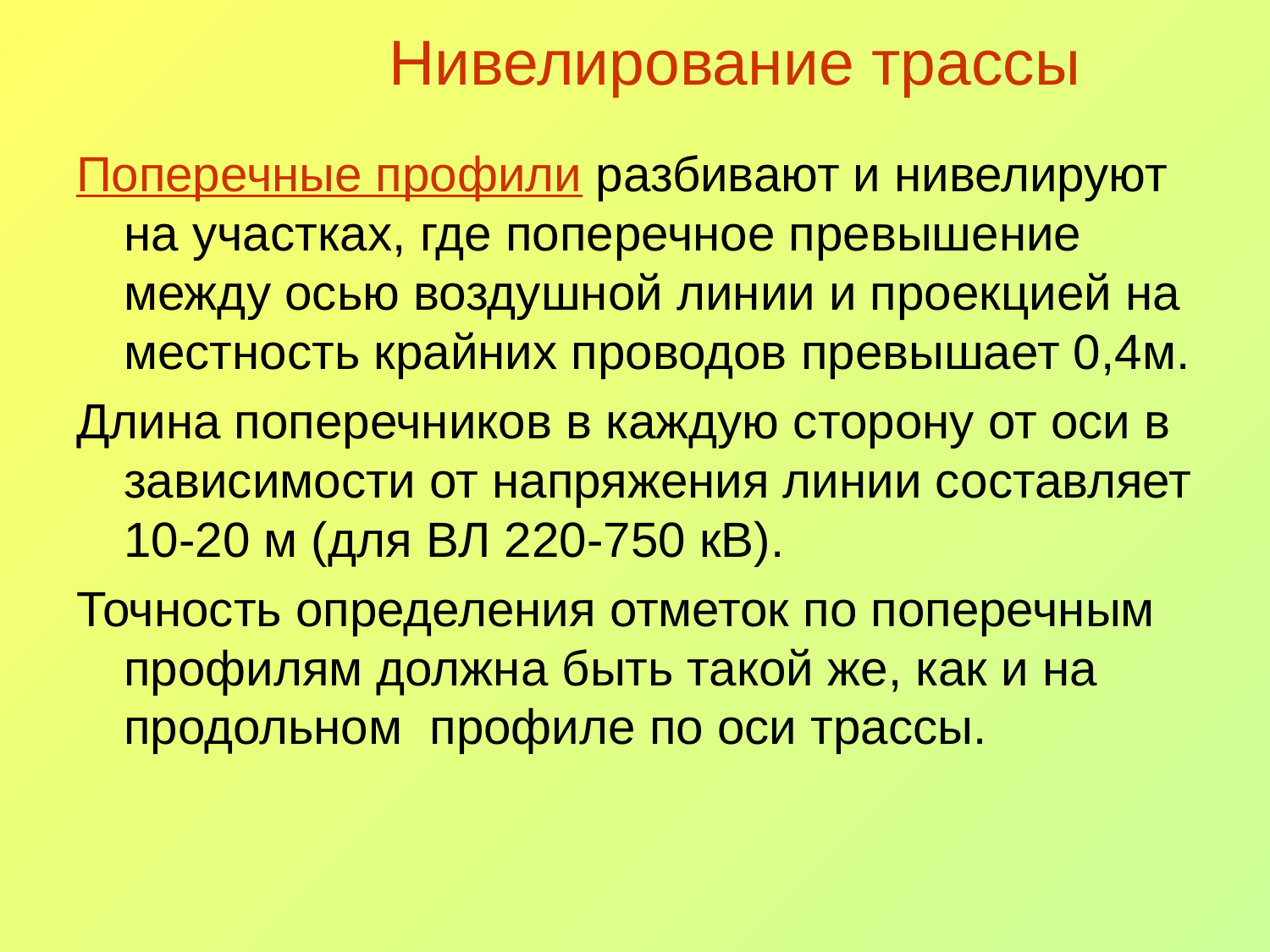

Нивелирование трассы
Поперечные профили разбивают и нивелируют на участках, где поперечное превышение между осью воздушной линии и проекцией на местность крайних проводов превышает 0,4м.
Длина поперечников в каждую сторону от оси в зависимости от напряжения линии составляет 10-20 м (для ВЛ 220-750 кВ).
Точность определения отметок по поперечным профилям должна быть такой же, как и на продольном  профиле по оси трассы.